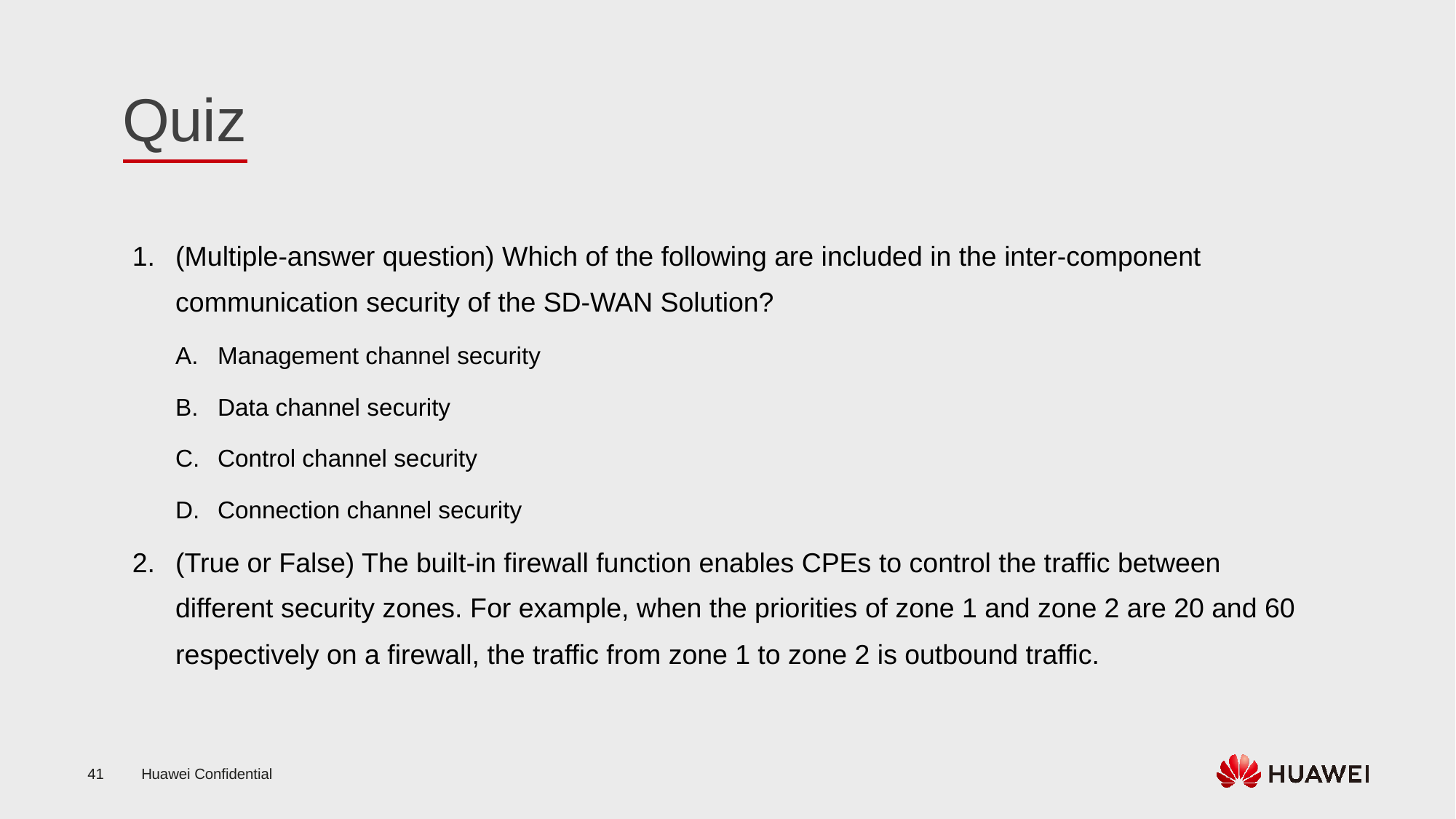

(Multiple-answer question) Which of the following are included in the inter-component communication security of the SD-WAN Solution?
Management channel security
Data channel security
Control channel security
Connection channel security
(True or False) The built-in firewall function enables CPEs to control the traffic between different security zones. For example, when the priorities of zone 1 and zone 2 are 20 and 60 respectively on a firewall, the traffic from zone 1 to zone 2 is outbound traffic.